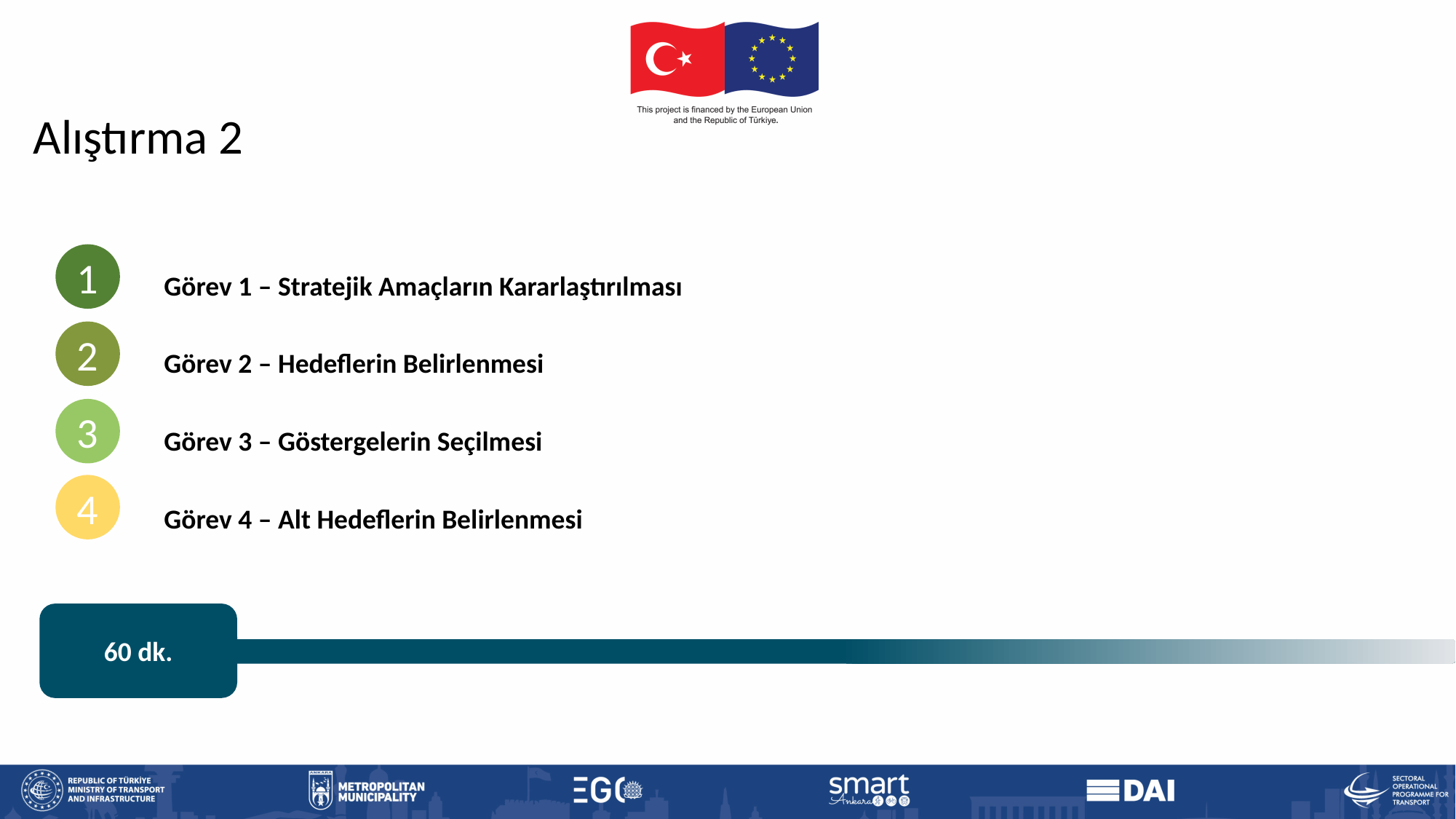

Alıştırma 2
Görev 1 – Stratejik Amaçların Kararlaştırılması
Görev 2 – Hedeflerin Belirlenmesi
Görev 3 – Göstergelerin Seçilmesi
Görev 4 – Alt Hedeflerin Belirlenmesi
1
2
3
4
60 dk.